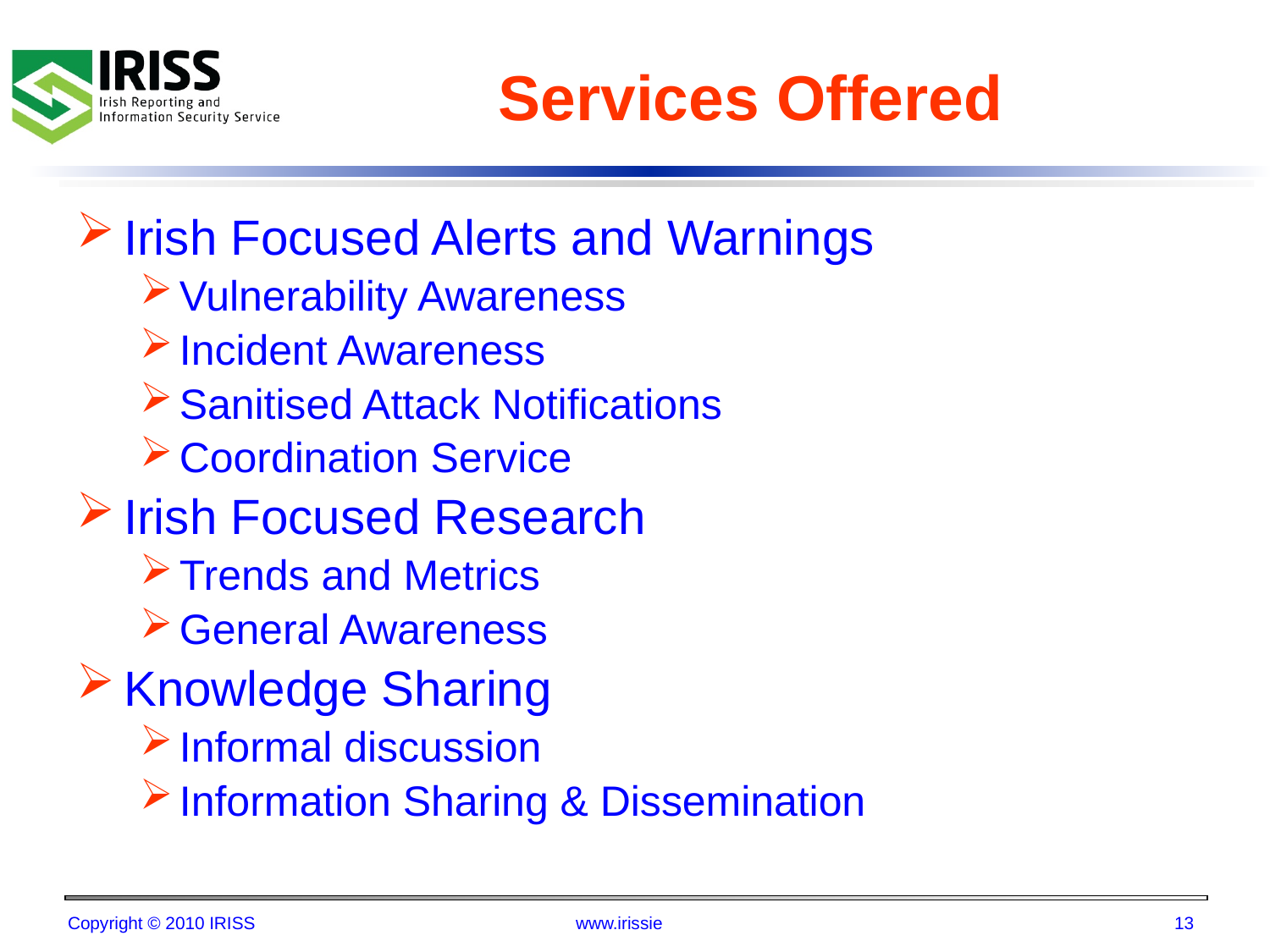

# Services Offered
Irish Focused Alerts and Warnings
Vulnerability Awareness
Incident Awareness
Sanitised Attack Notifications
Coordination Service
Irish Focused Research
Trends and Metrics
General Awareness
Knowledge Sharing
Informal discussion
Information Sharing & Dissemination
Copyright © 2010 IRISS 			www.irissie
13